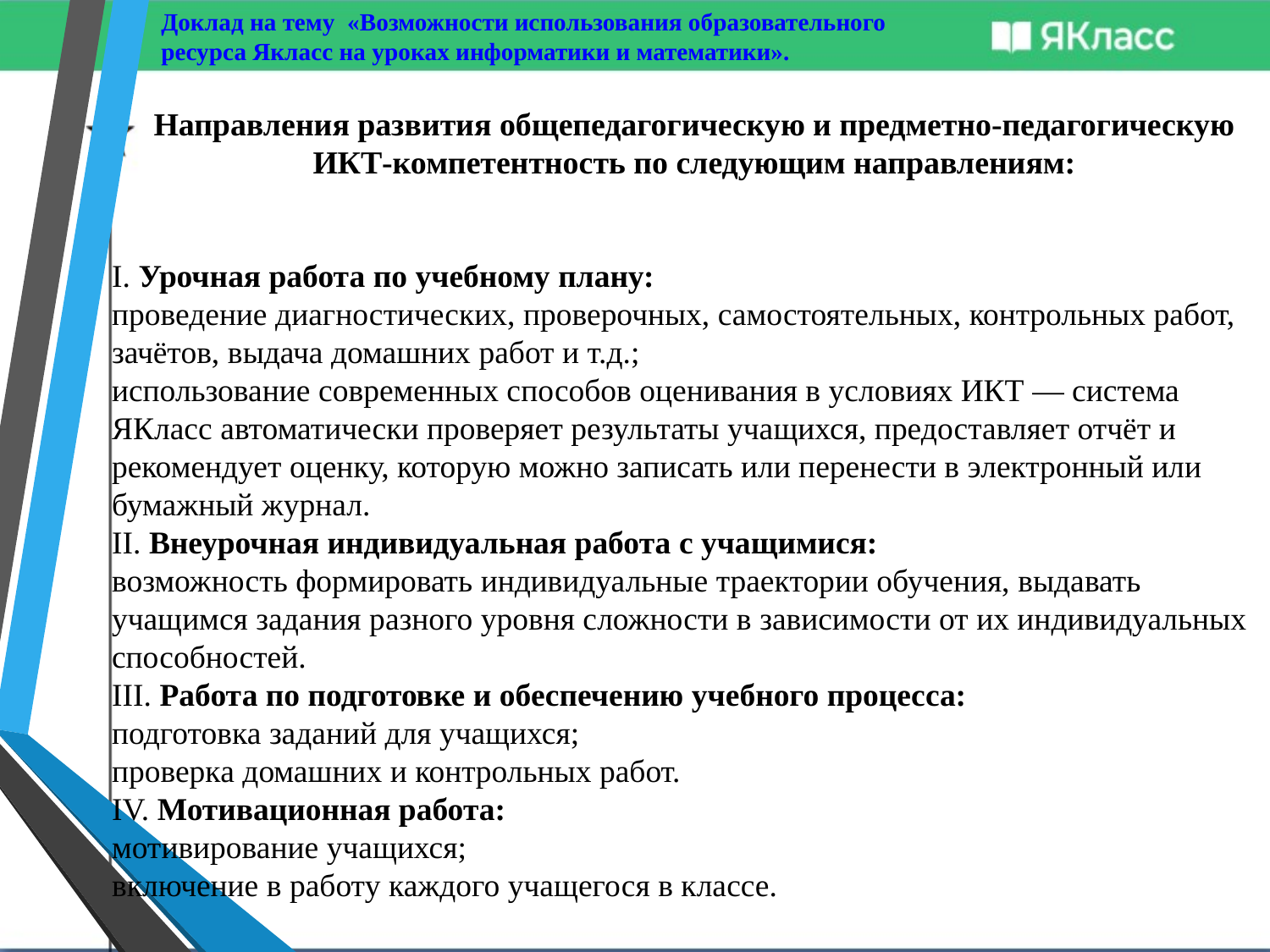

Доклад на тему  «Возможности использования образовательного
ресурса Якласс на уроках информатики и математики».
# Направления развития общепедагогическую и предметно-педагогическую ИКТ-компетентность по следующим направлениям:
I. Урочная работа по учебному плану:
проведение диагностических, проверочных, самостоятельных, контрольных работ, зачётов, выдача домашних работ и т.д.;
использование современных способов оценивания в условиях ИКТ — система ЯКласс автоматически проверяет результаты учащихся, предоставляет отчёт и рекомендует оценку, которую можно записать или перенести в электронный или бумажный журнал.
II. Внеурочная индивидуальная работа с учащимися:
возможность формировать индивидуальные траектории обучения, выдавать учащимся задания разного уровня сложности в зависимости от их индивидуальных способностей.
III. Работа по подготовке и обеспечению учебного процесса:
подготовка заданий для учащихся;
проверка домашних и контрольных работ.
IV. Мотивационная работа:
мотивирование учащихся;
включение в работу каждого учащегося в классе.